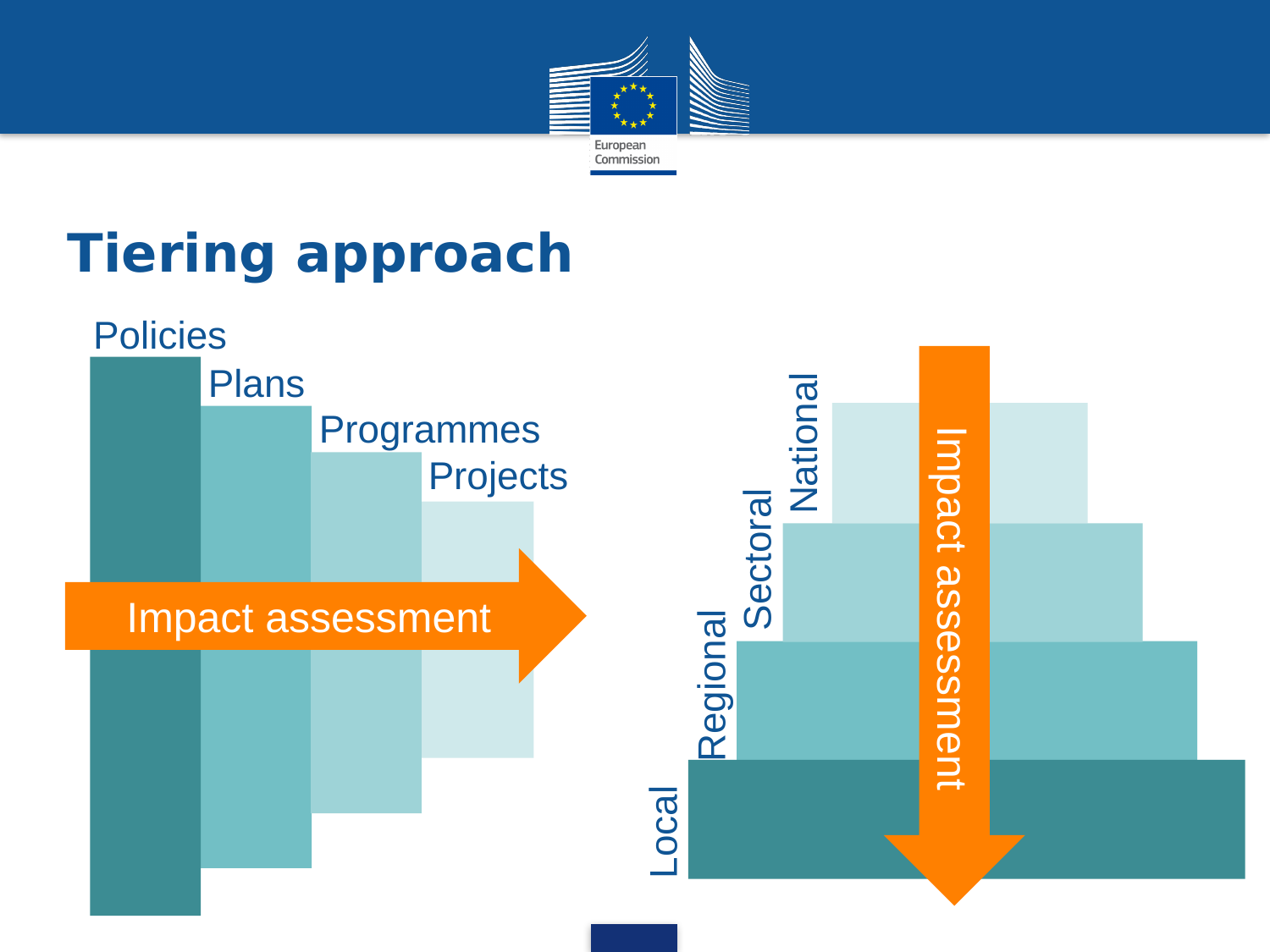

# Tiering approach
Policies
Plans

Programmes

Projects

Impact assessment

National

Sectoral

Impact assessment
Regional
Local